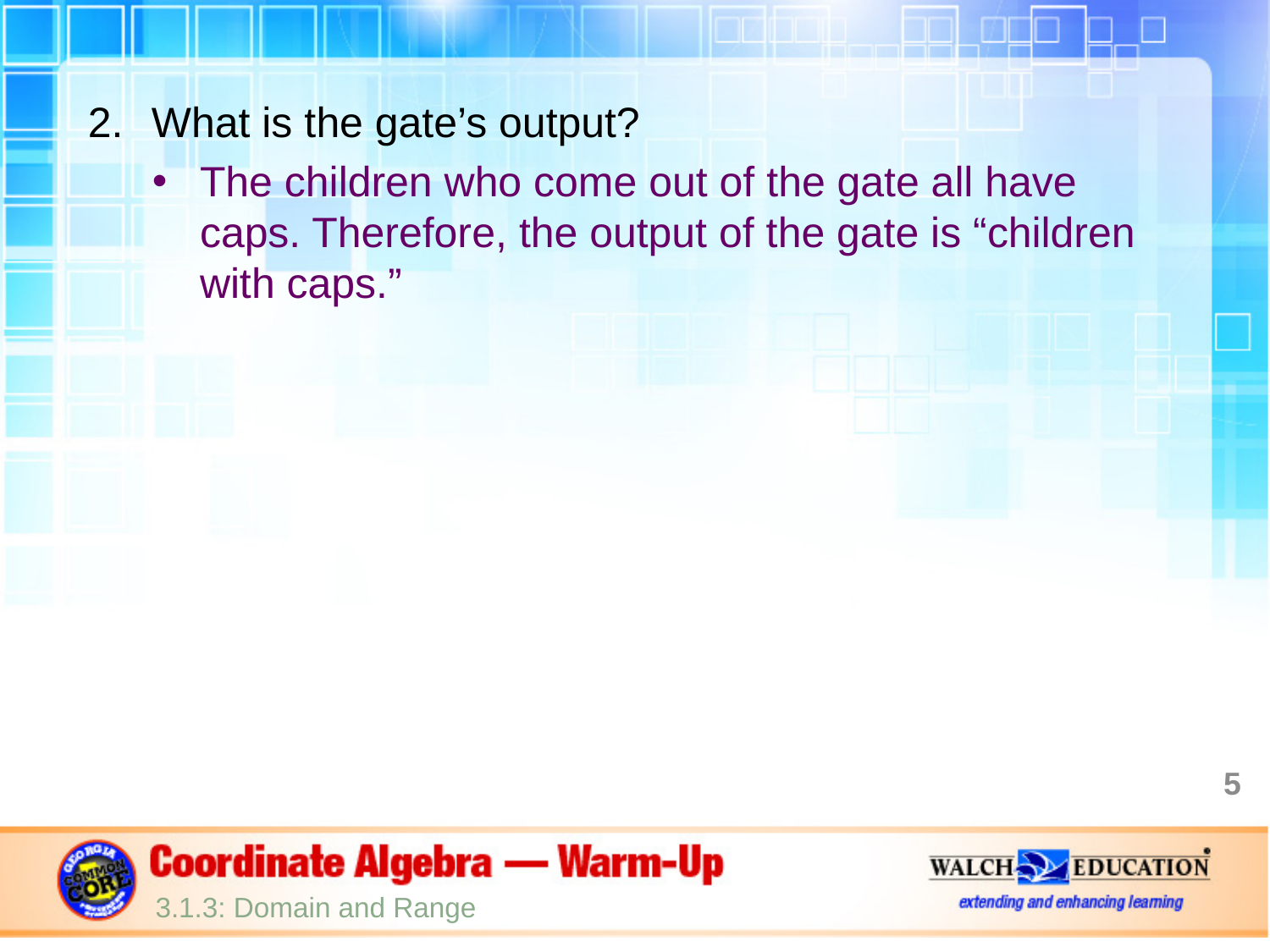

What is the gate’s output?
The children who come out of the gate all have caps. Therefore, the output of the gate is “children with caps.”

5

3.1.3: Domain and Range